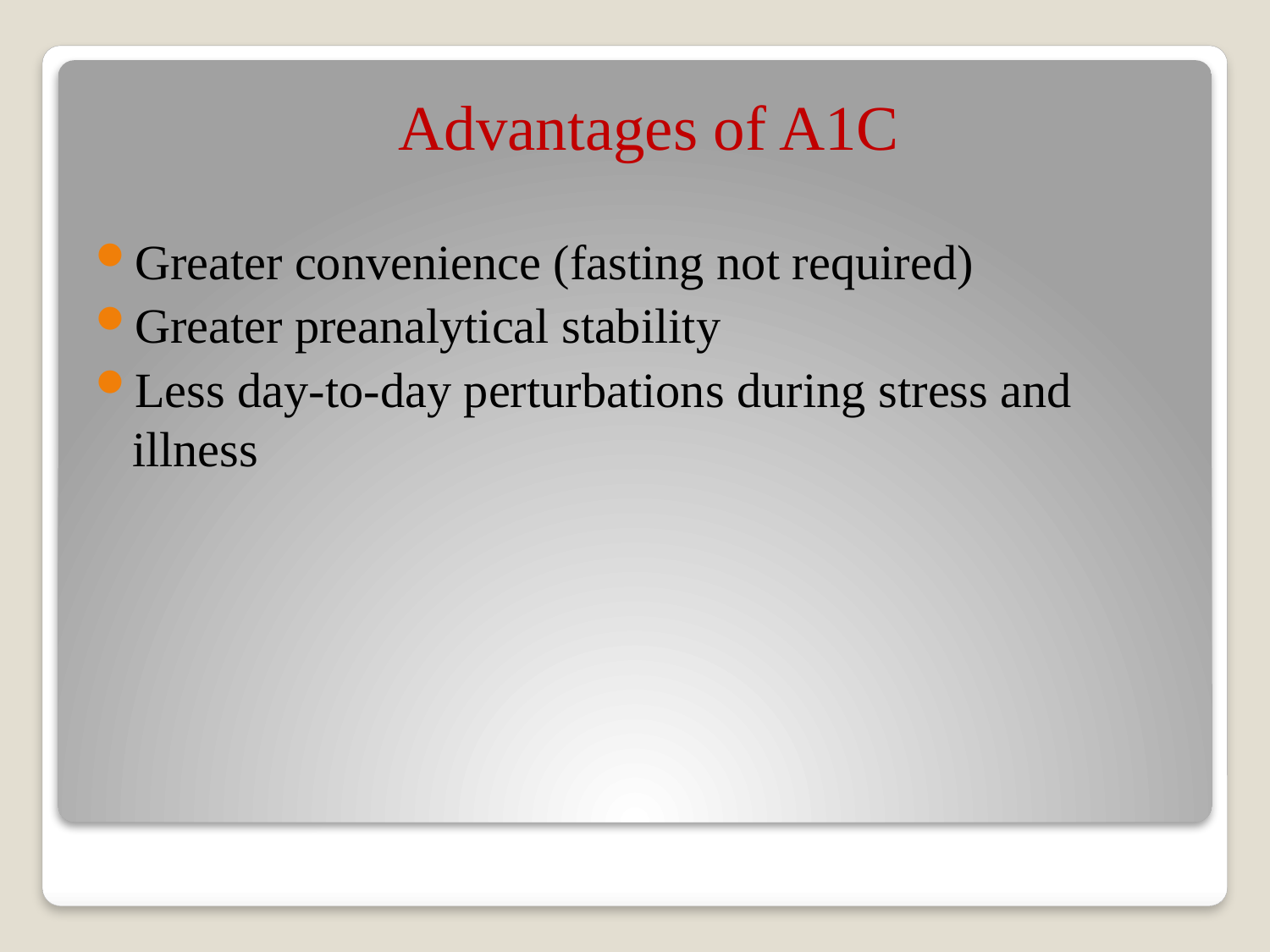

Advantages of A1C

Greater convenience (fasting not required)
Greater preanalytical stability
Less day-to-day perturbations during stress and illness

#